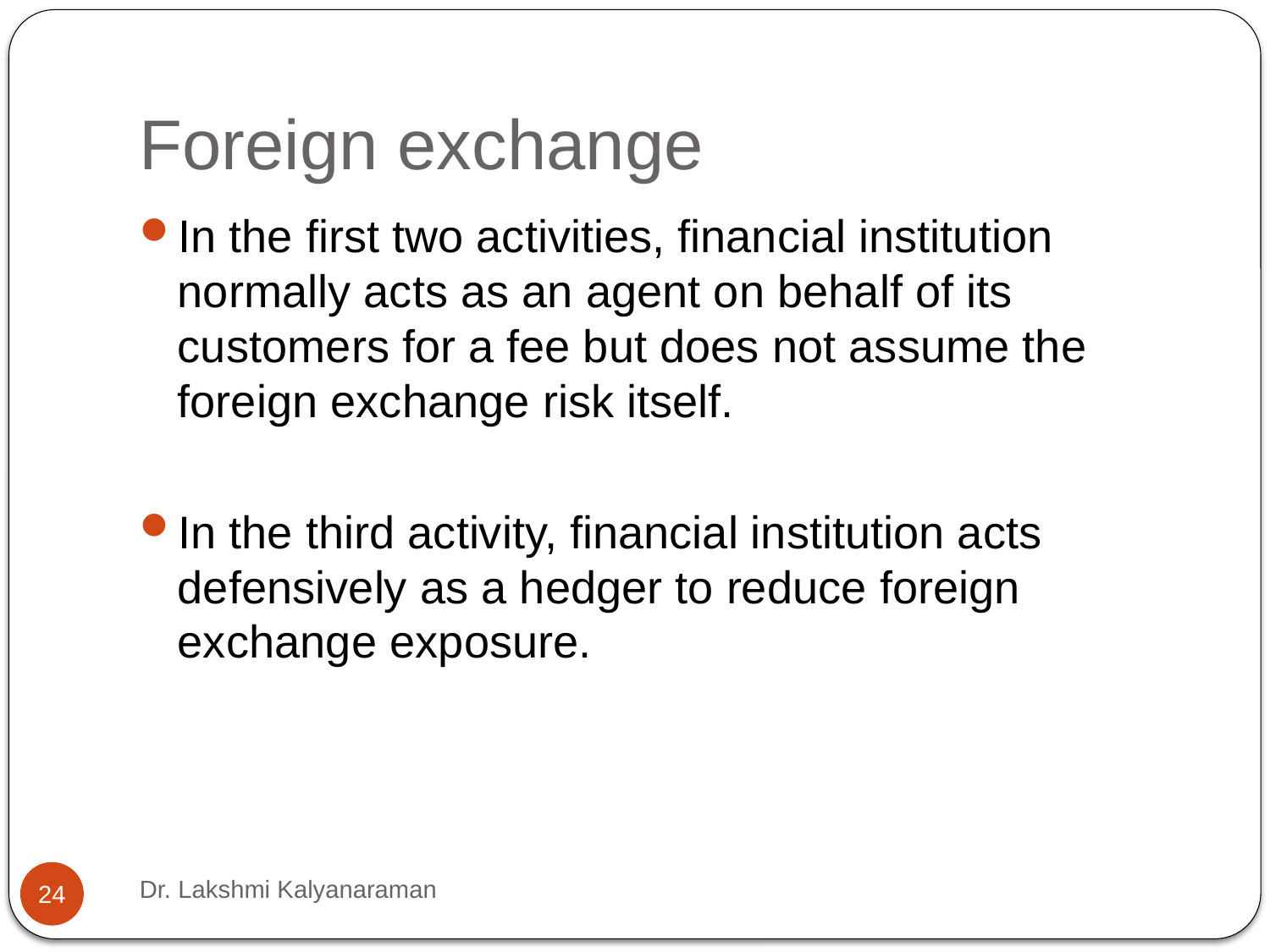

# Foreign exchange
In the first two activities, financial institution normally acts as an agent on behalf of its customers for a fee but does not assume the foreign exchange risk itself.

In the third activity, financial institution acts defensively as a hedger to reduce foreign exchange exposure.
Dr. Lakshmi Kalyanaraman
24